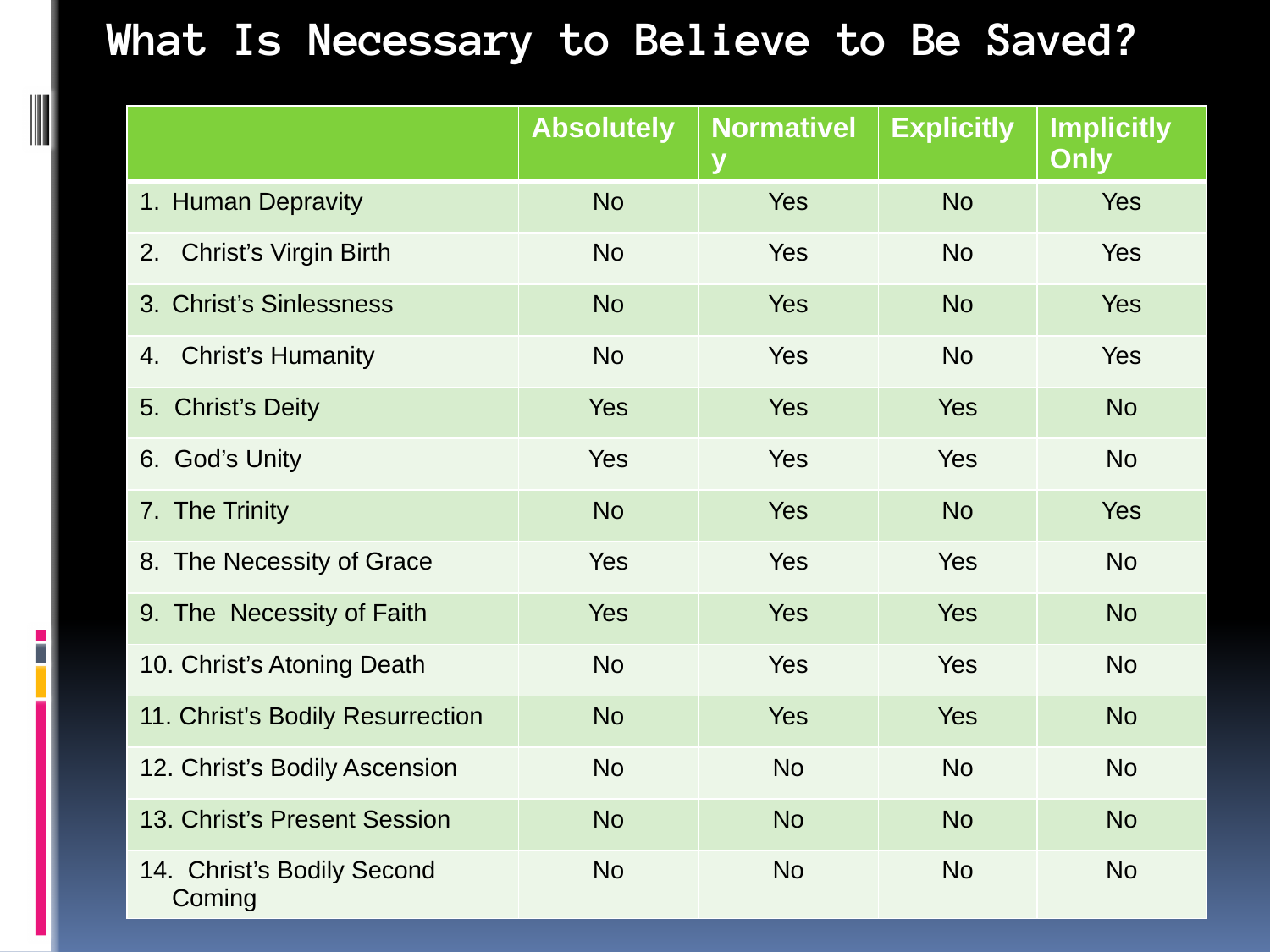

# What Is Necessary to Believe to Be Saved?
|  | Absolutely | Normatively | Explicitly | Implicitly Only |
| --- | --- | --- | --- | --- |
| Human Depravity | No | Yes | No | Yes |
| 2. Christ’s Virgin Birth | No | Yes | No | Yes |
| 3. Christ’s Sinlessness | No | Yes | No | Yes |
| 4. Christ’s Humanity | No | Yes | No | Yes |
| 5. Christ’s Deity | Yes | Yes | Yes | No |
| 6. God’s Unity | Yes | Yes | Yes | No |
| 7. The Trinity | No | Yes | No | Yes |
| 8. The Necessity of Grace | Yes | Yes | Yes | No |
| 9. The Necessity of Faith | Yes | Yes | Yes | No |
| 10. Christ’s Atoning Death | No | Yes | Yes | No |
| 11. Christ’s Bodily Resurrection | No | Yes | Yes | No |
| 12. Christ’s Bodily Ascension | No | No | No | No |
| 13. Christ’s Present Session | No | No | No | No |
| 14. Christ’s Bodily Second Coming | No | No | No | No |